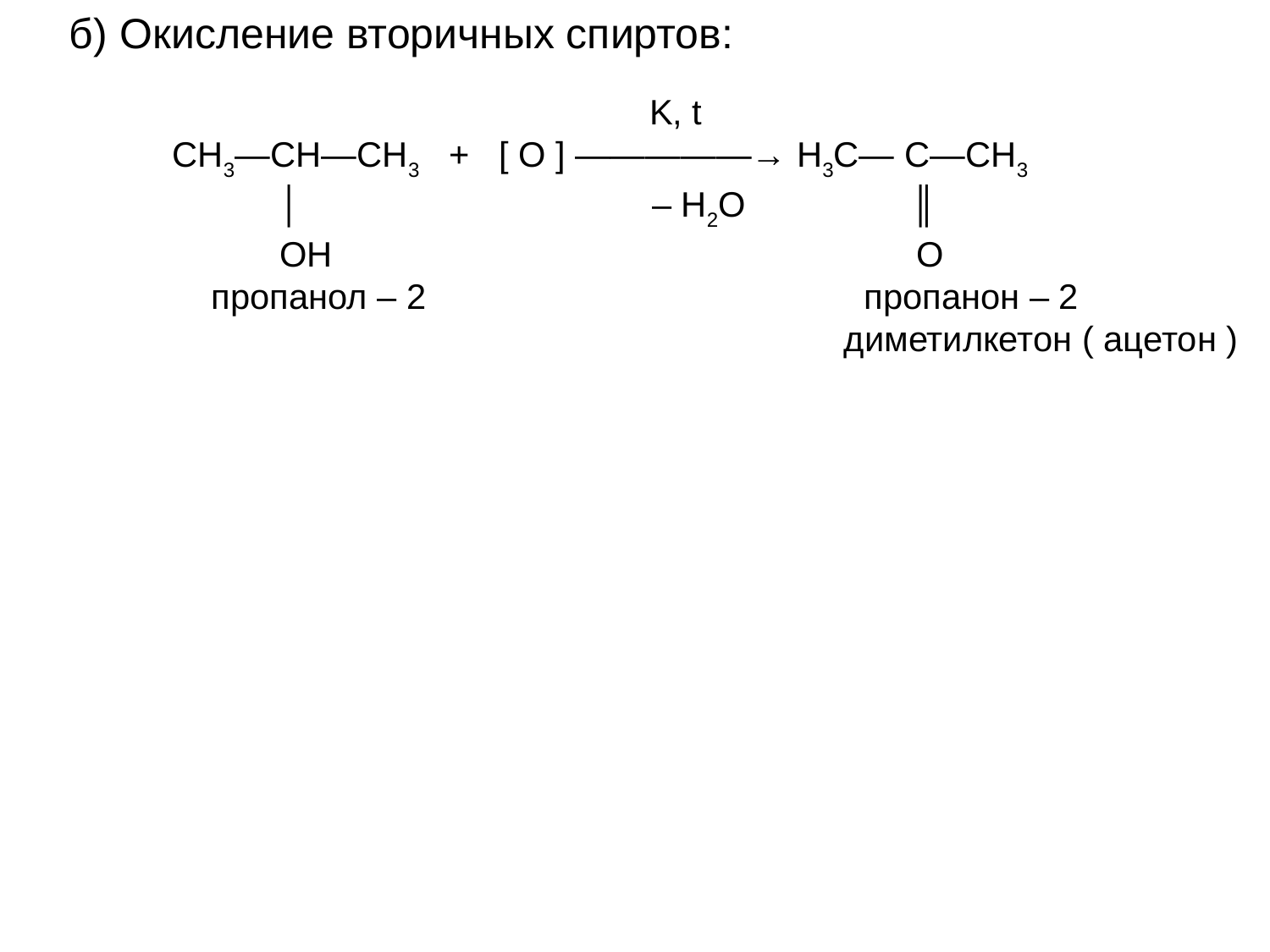

б) Окисление вторичных спиртов:
                                                                 K, t
                СН3—СН—СН3   +   [ О ] —————→ H3C― C―CH3
                           │                                    – H2O                 ║
                           ОН                                                            O
                    пропанол – 2                                             пропанон – 2
                                                                                     диметилкетон ( ацетон )